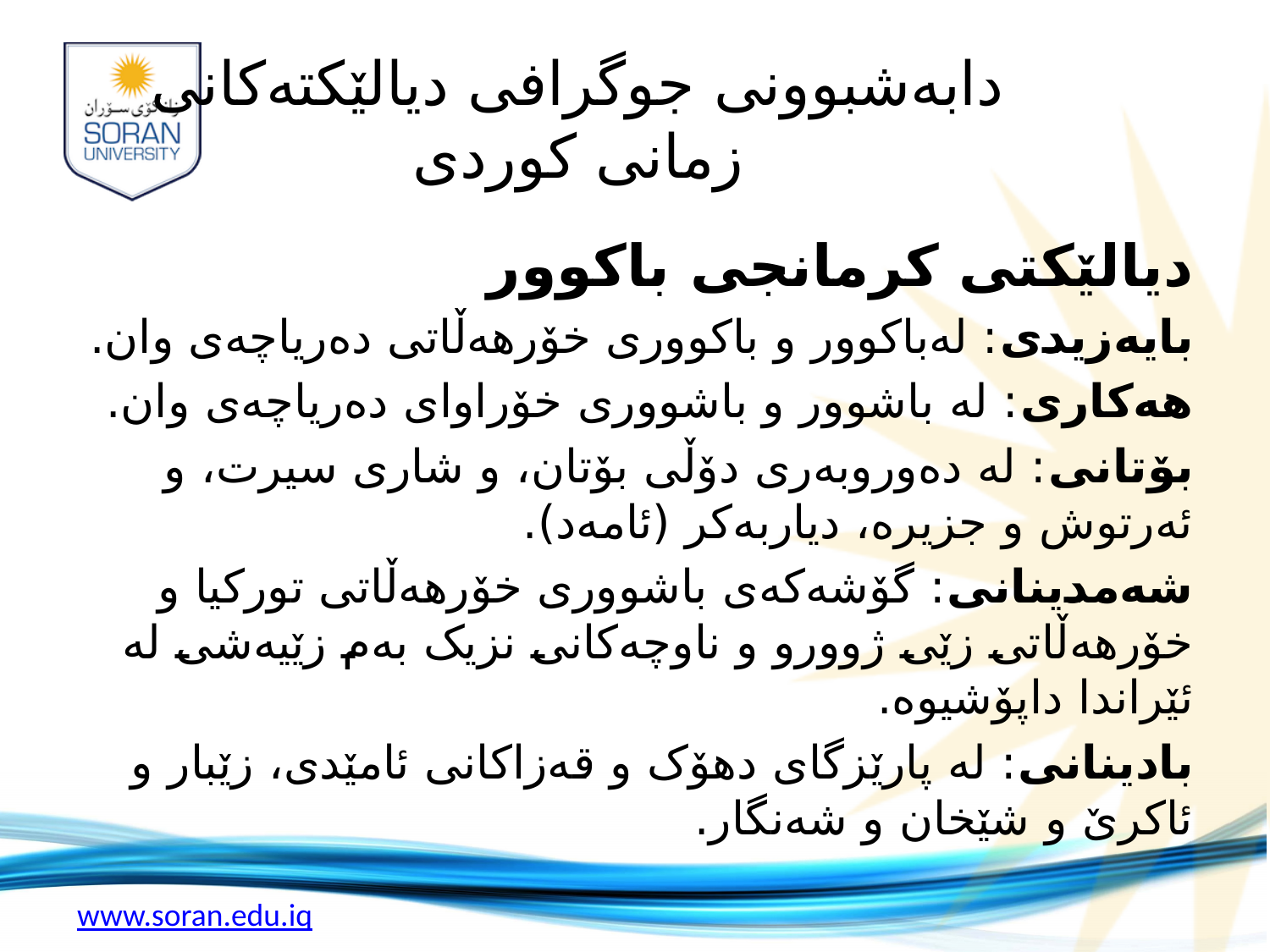

# دابەشبوونی جوگرافی دیالێکتەکانی زمانی کوردی
دیالێکتی کرمانجی باکوور
بایەزیدی: لەباکوور و باکووری خۆرهەڵاتی دەریاچەی وان.
هەکاری: لە باشوور و باشووری خۆراوای دەریاچەی وان.
بۆتانی: لە دەوروبەری دۆڵی بۆتان، و شاری سیرت، و ئەرتوش و جزیرە، دیاربەکر (ئامەد).
شەمدینانی: گۆشەکەی باشووری خۆرهەڵاتی تورکیا و خۆرهەڵاتی زێی ژوورو و ناوچەکانی نزیک بەم زێیەشی لە ئێراندا داپۆشیوە.
بادینانی: لە پارێزگای دهۆک و قەزاکانی ئامێدی، زێبار و ئاکرێ و شێخان و شەنگار.